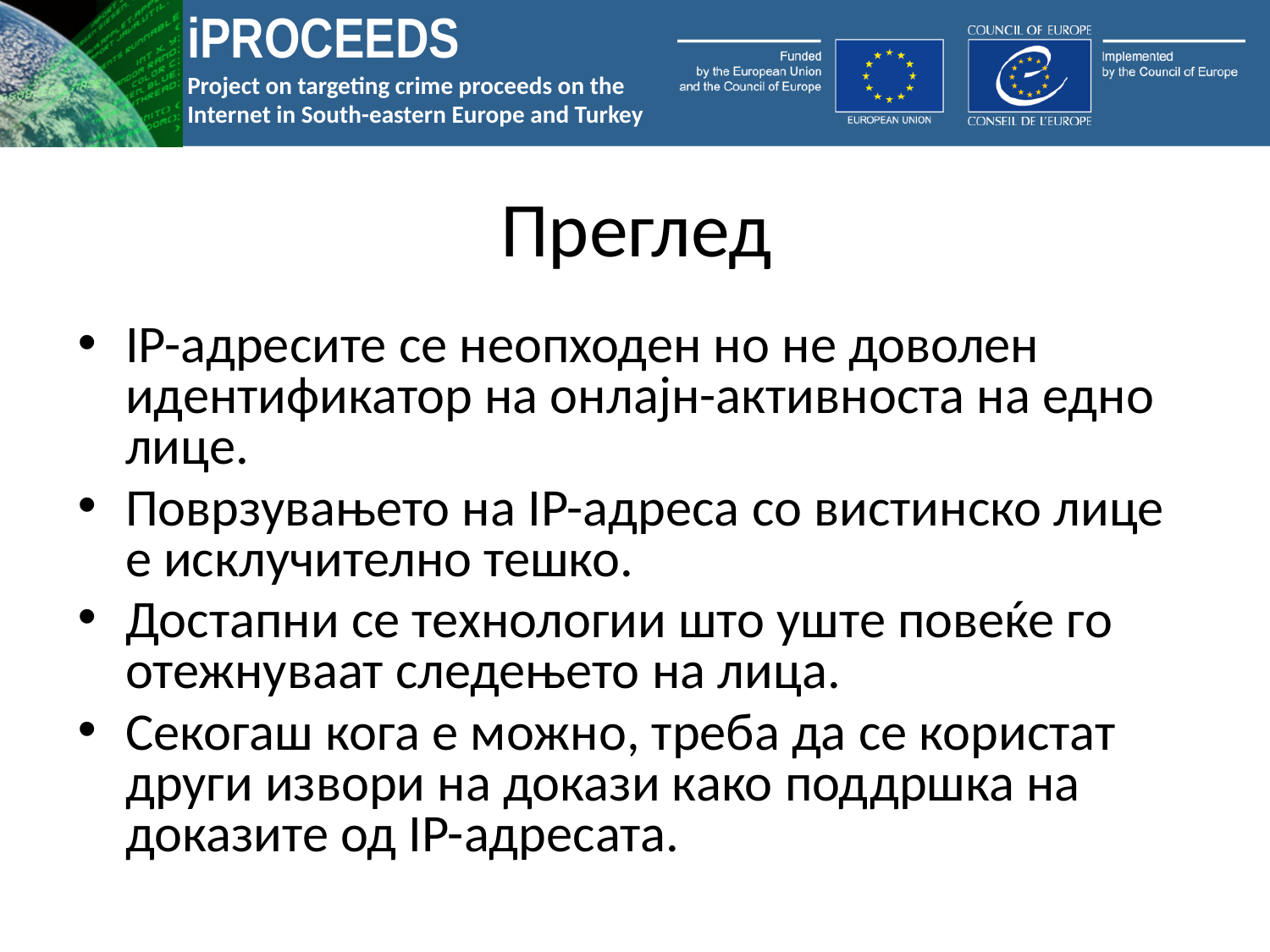

# Преглед
IP-адресите се неопходен но не доволен идентификатор на онлајн-активноста на едно лице.
Поврзувањето на IP-адреса со вистинско лице е исклучително тешко.
Достапни се технологии што уште повеќе го отежнуваат следењето на лица.
Секогаш кога е можно, треба да се користат други извори на докази како поддршка на доказите од IP-адресата.